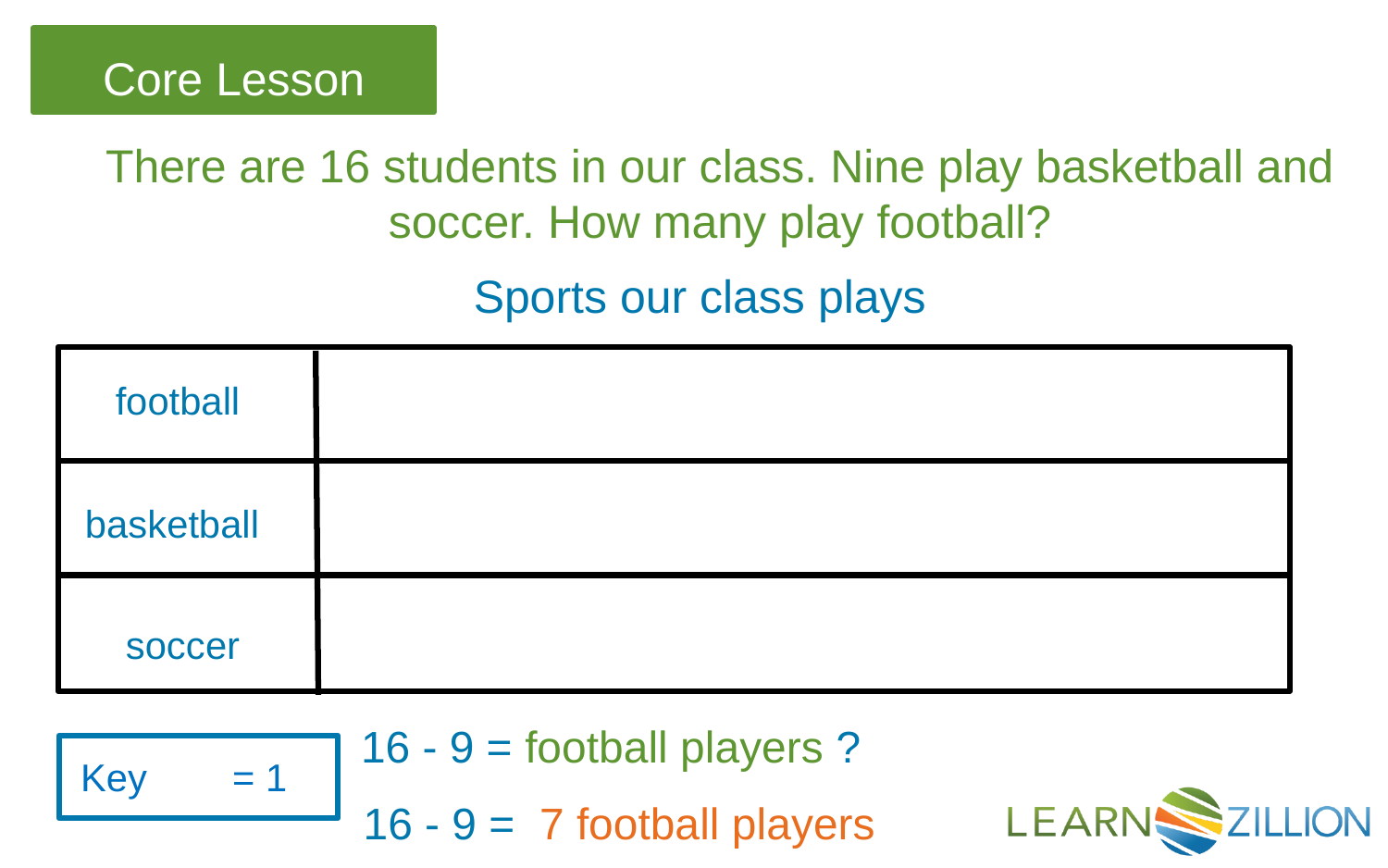

There are 16 students in our class. Nine play basketball and soccer. How many play football?

Sports our class plays

football
basketball
soccer
16 - 9 = football players ?

Key        = 1
16 - 9 =  7 football players